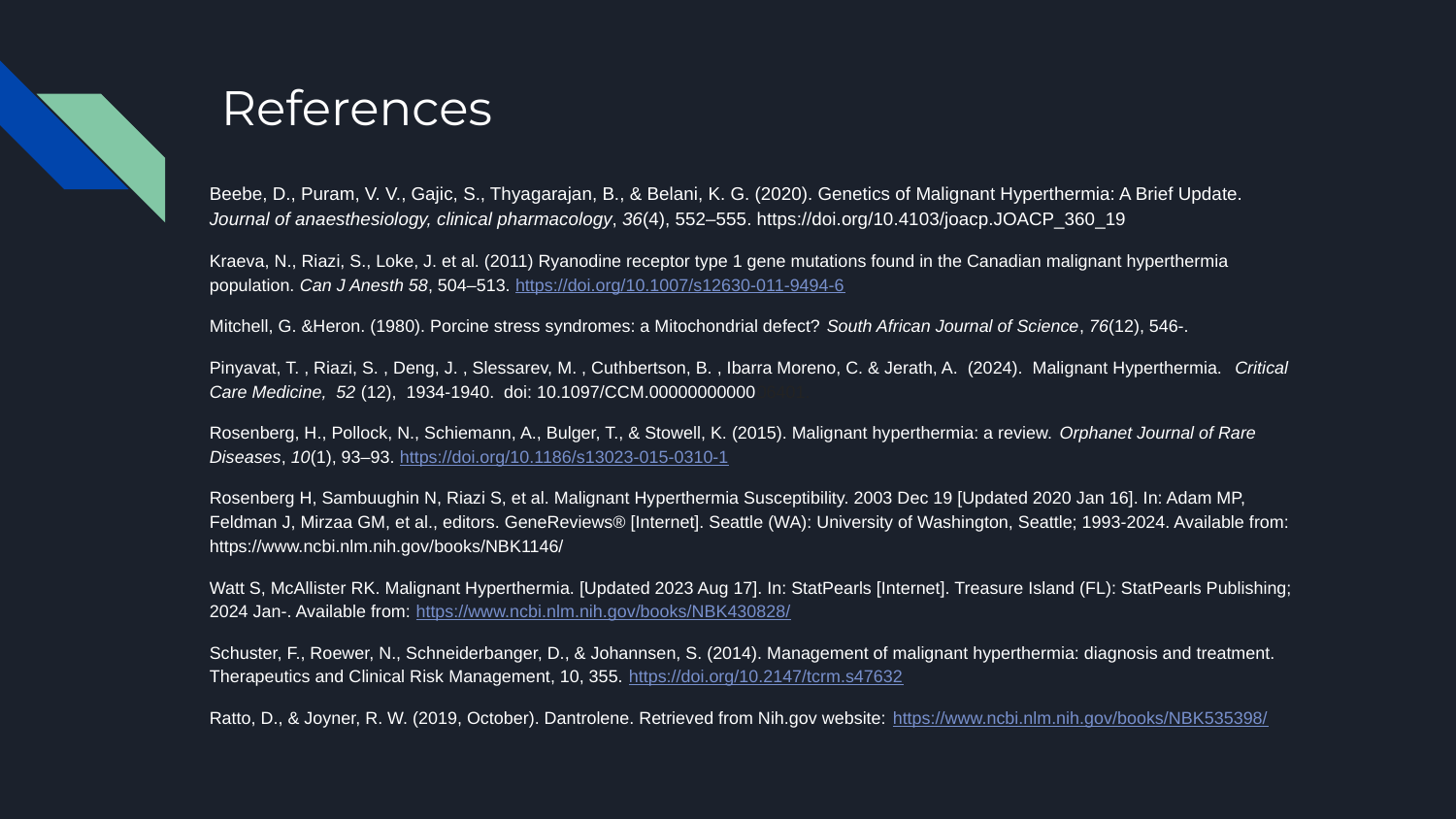

# References
Beebe, D., Puram, V. V., Gajic, S., Thyagarajan, B., & Belani, K. G. (2020). Genetics of Malignant Hyperthermia: A Brief Update. Journal of anaesthesiology, clinical pharmacology, 36(4), 552–555. https://doi.org/10.4103/joacp.JOACP_360_19
Kraeva, N., Riazi, S., Loke, J. et al. (2011) Ryanodine receptor type 1 gene mutations found in the Canadian malignant hyperthermia population. Can J Anesth 58, 504–513. https://doi.org/10.1007/s12630-011-9494-6
Mitchell, G. &Heron. (1980). Porcine stress syndromes: a Mitochondrial defect? South African Journal of Science, 76(12), 546-.
Pinyavat, T. , Riazi, S. , Deng, J. , Slessarev, M. , Cuthbertson, B. , Ibarra Moreno, C. & Jerath, A.  (2024).  Malignant Hyperthermia.  Critical Care Medicine,  52 (12),  1934-1940.  doi: 10.1097/CCM.0000000000006401.
Rosenberg, H., Pollock, N., Schiemann, A., Bulger, T., & Stowell, K. (2015). Malignant hyperthermia: a review. Orphanet Journal of Rare Diseases, 10(1), 93–93. https://doi.org/10.1186/s13023-015-0310-1
Rosenberg H, Sambuughin N, Riazi S, et al. Malignant Hyperthermia Susceptibility. 2003 Dec 19 [Updated 2020 Jan 16]. In: Adam MP, Feldman J, Mirzaa GM, et al., editors. GeneReviews® [Internet]. Seattle (WA): University of Washington, Seattle; 1993-2024. Available from: https://www.ncbi.nlm.nih.gov/books/NBK1146/
Watt S, McAllister RK. Malignant Hyperthermia. [Updated 2023 Aug 17]. In: StatPearls [Internet]. Treasure Island (FL): StatPearls Publishing; 2024 Jan-. Available from: https://www.ncbi.nlm.nih.gov/books/NBK430828/
Schuster, F., Roewer, N., Schneiderbanger, D., & Johannsen, S. (2014). Management of malignant hyperthermia: diagnosis and treatment. Therapeutics and Clinical Risk Management, 10, 355. https://doi.org/10.2147/tcrm.s47632
Ratto, D., & Joyner, R. W. (2019, October). Dantrolene. Retrieved from Nih.gov website: https://www.ncbi.nlm.nih.gov/books/NBK535398/